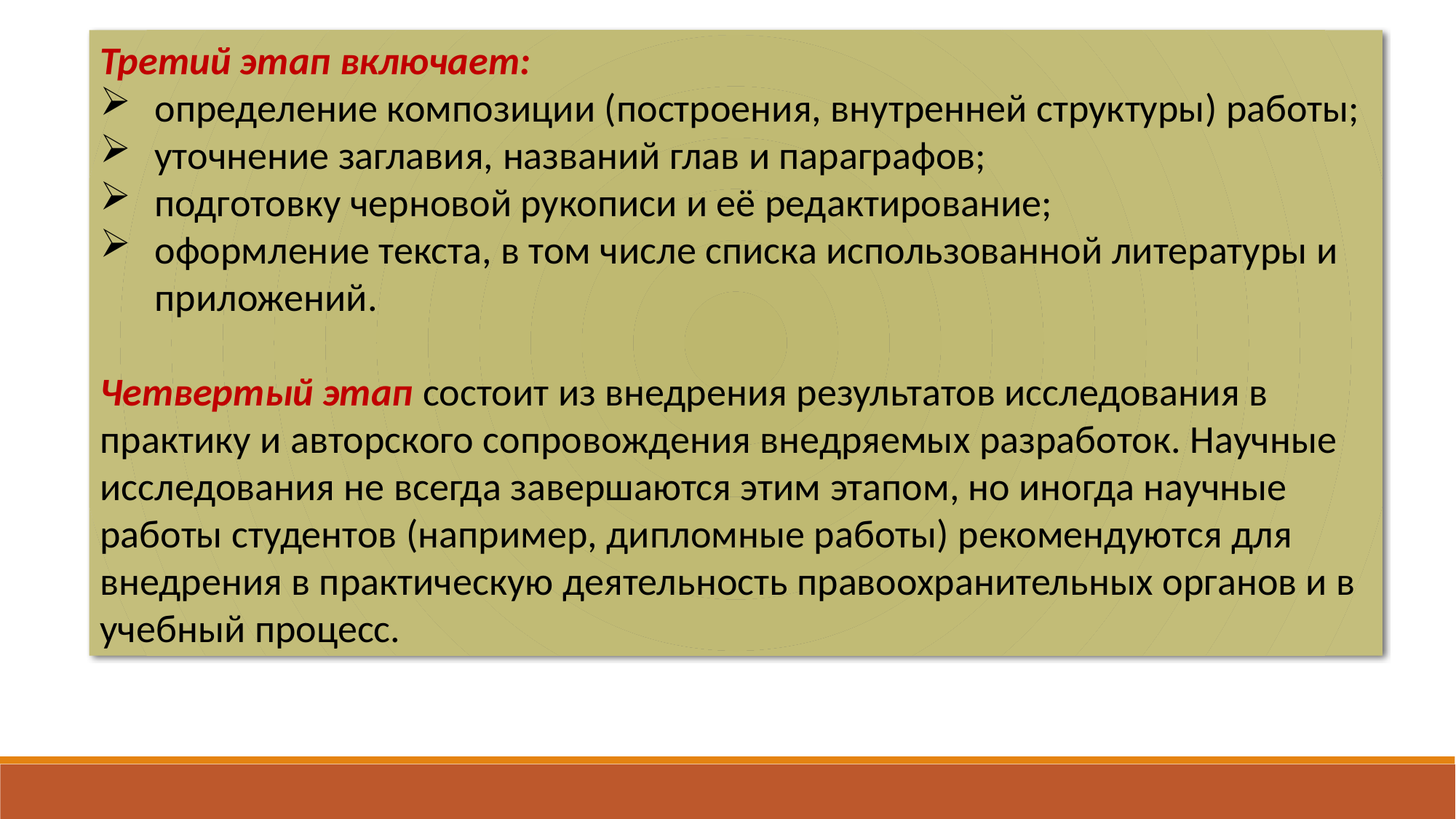

Третий этап включает:
определение композиции (построения, внутренней структуры) работы;
уточнение заглавия, названий глав и параграфов;
подготовку черновой рукописи и её редактирование;
оформление текста, в том числе списка использованной литературы и приложений.

Четвертый этап состоит из внедрения результатов исследования в практику и авторского сопровождения внедряемых разработок. Научные исследования не всегда завершаются этим этапом, но иногда научные работы студентов (например, дипломные работы) рекомендуются для внедрения в практическую деятельность правоохранительных органов и в учебный процесс.